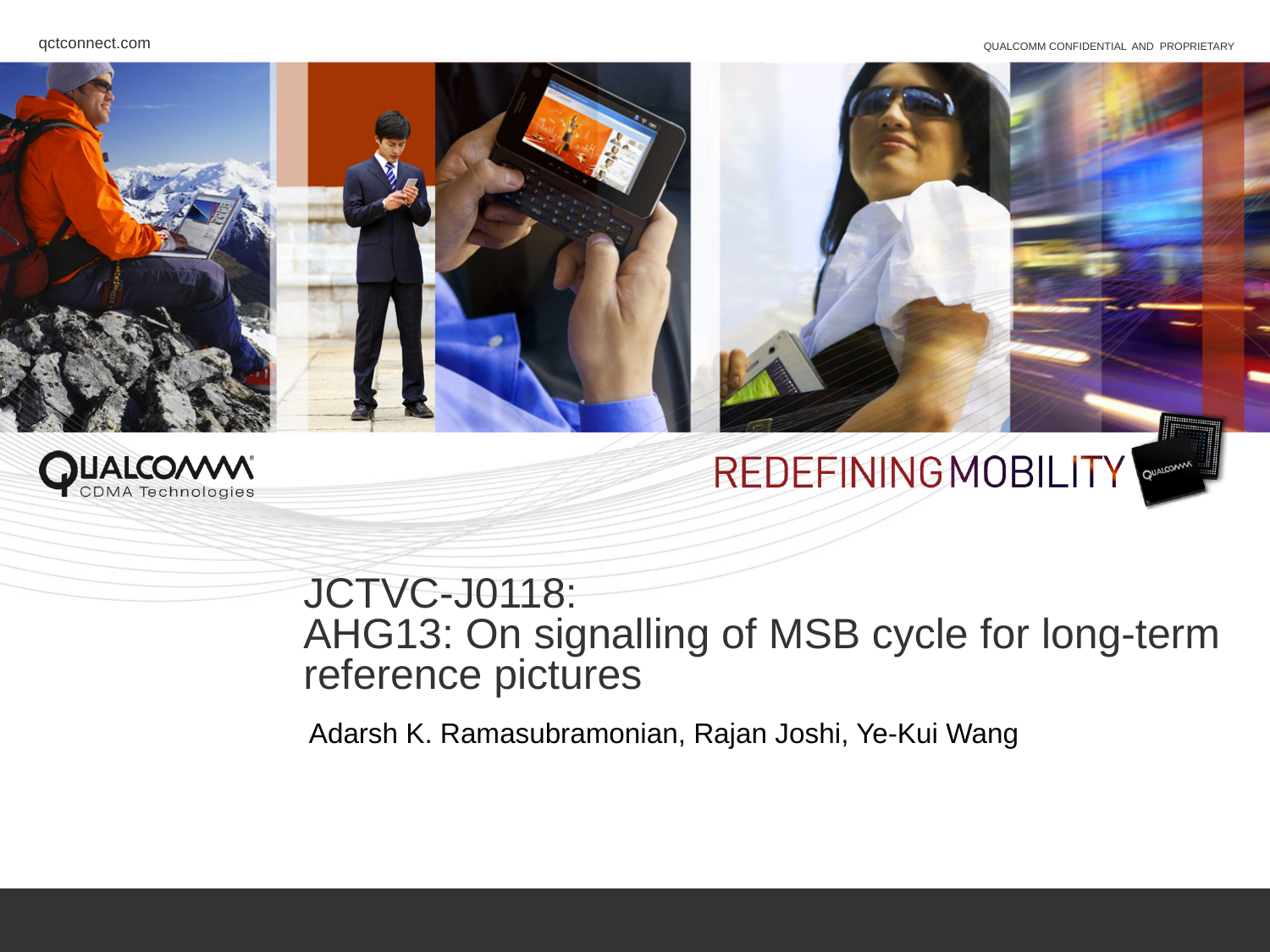

# JCTVC-J0118: AHG13: On signalling of MSB cycle for long-term reference pictures
Adarsh K. Ramasubramonian, Rajan Joshi, Ye-Kui Wang